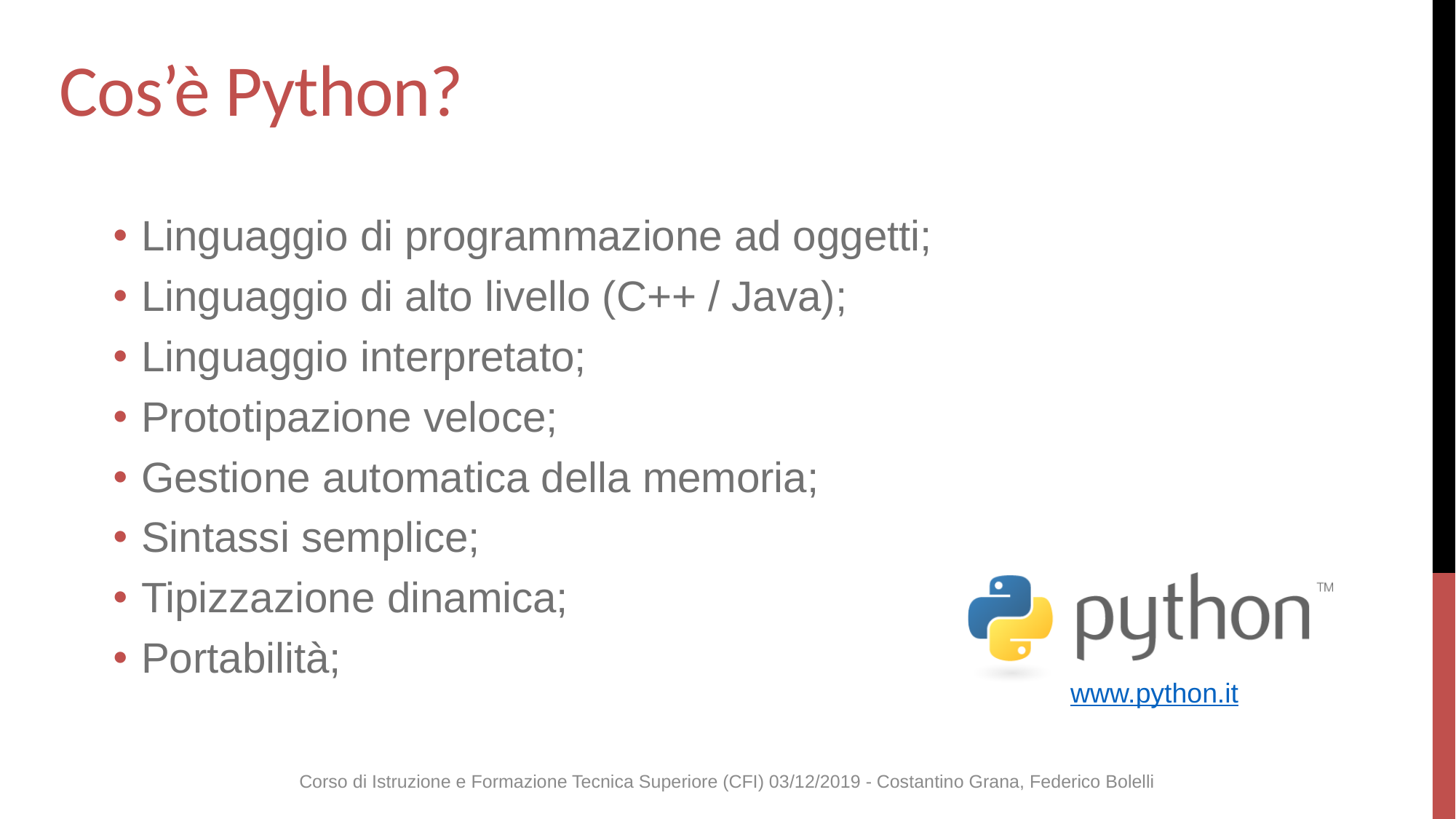

# Cos’è Python?
Linguaggio di programmazione ad oggetti;
Linguaggio di alto livello (C++ / Java);
Linguaggio interpretato;
Prototipazione veloce;
Gestione automatica della memoria;
Sintassi semplice;
Tipizzazione dinamica;
Portabilità;

www.python.it
Corso di Istruzione e Formazione Tecnica Superiore (CFI) 03/12/2019 - Costantino Grana, Federico Bolelli